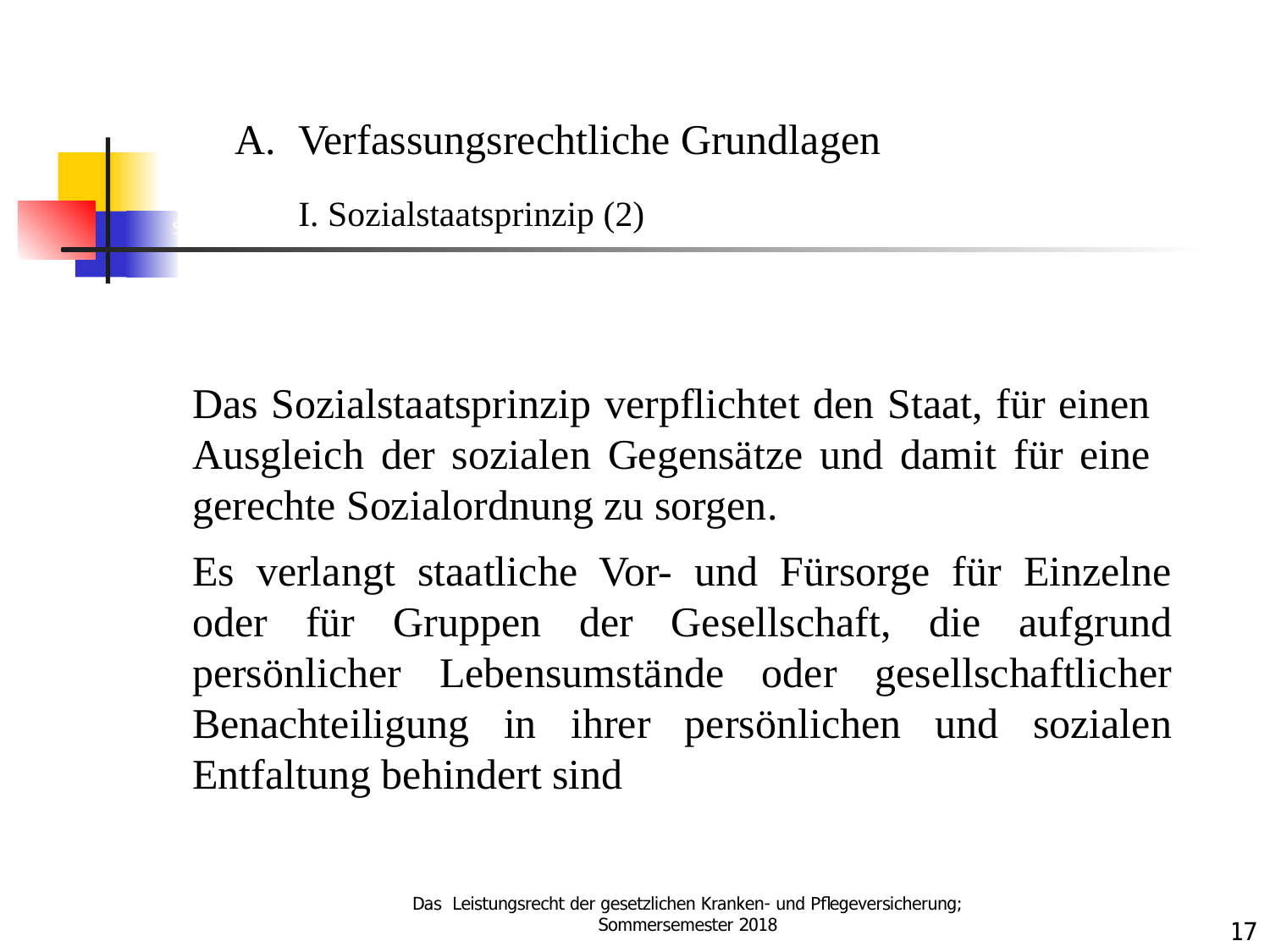

Sozialstaatsprinzip 2
Verfassungsrechtliche Grundlagen
	I. Sozialstaatsprinzip (2)
Das Sozialstaatsprinzip verpflichtet den Staat, für einen Ausgleich der sozialen Gegensätze und damit für eine gerechte Sozialordnung zu sorgen.
Es verlangt staatliche Vor- und Fürsorge für Einzelne oder für Gruppen der Gesellschaft, die aufgrund persönlicher Lebensumstände oder gesellschaftlicher Benachteiligung in ihrer persönlichen und sozialen Entfaltung behindert sind
Das  Leistungsrecht der gesetzlichen Kranken- und Pflegeversicherung; Sommersemester 2018
17